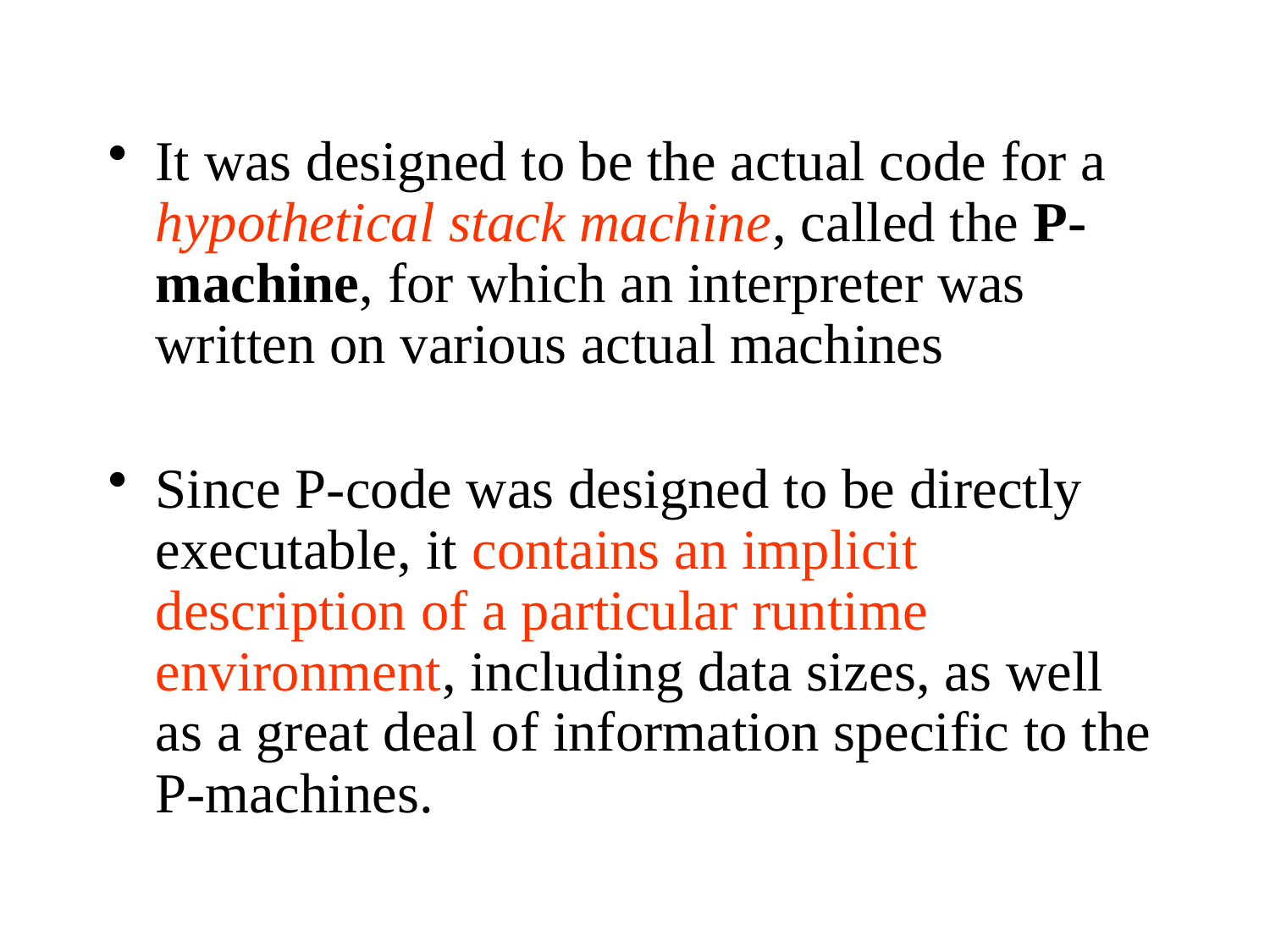

It was designed to be the actual code for a hypothetical stack machine, called the P-machine, for which an interpreter was written on various actual machines

Since P-code was designed to be directly executable, it contains an implicit description of a particular runtime environment, including data sizes, as well as a great deal of information specific to the P-machines.